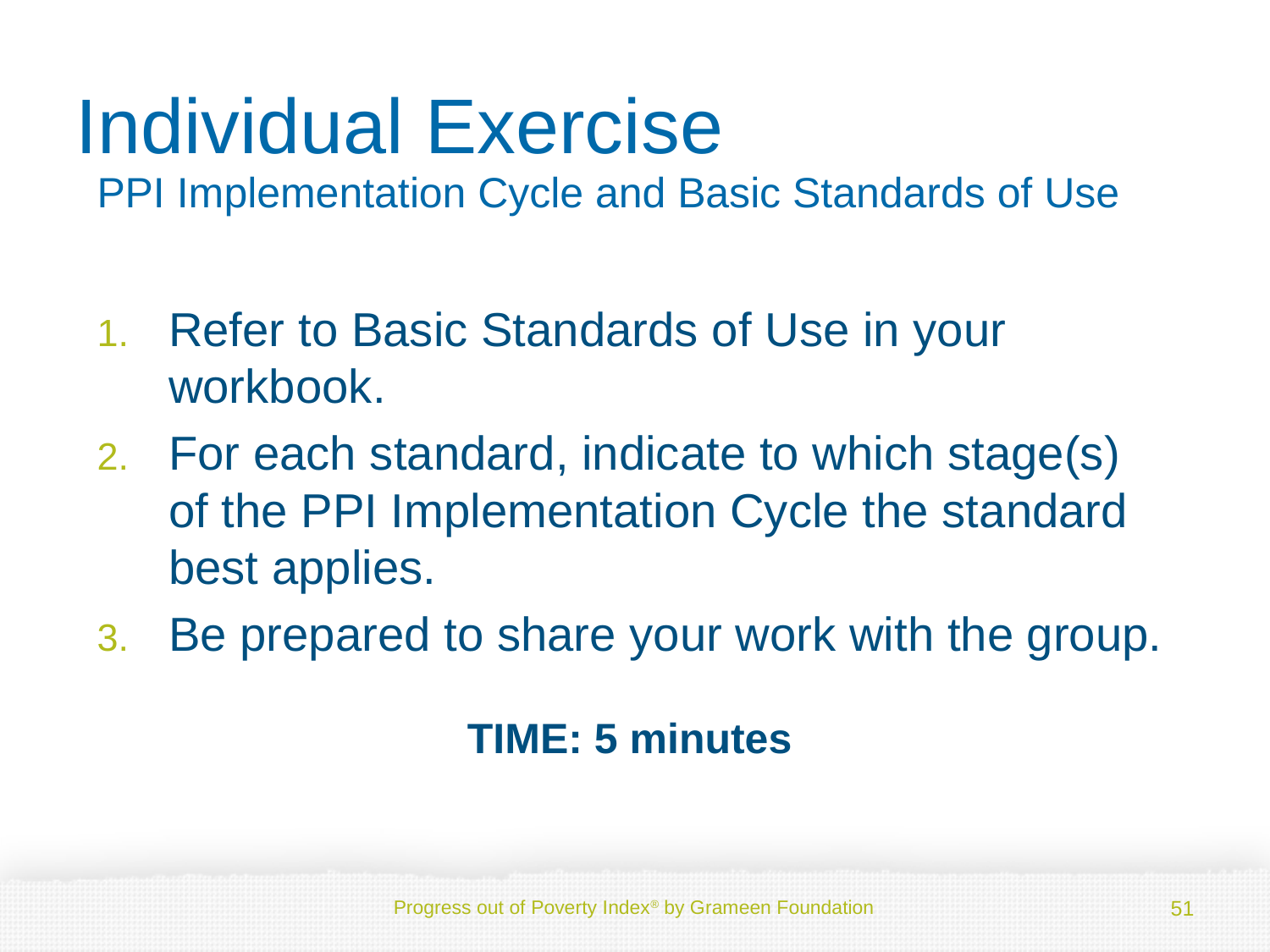

Individual Exercise
PPI Implementation Cycle and Basic Standards of Use
Refer to Basic Standards of Use in your workbook.
For each standard, indicate to which stage(s) of the PPI Implementation Cycle the standard best applies.
Be prepared to share your work with the group.

TIME: 5 minutes
51
Progress out of Poverty Index® by Grameen Foundation